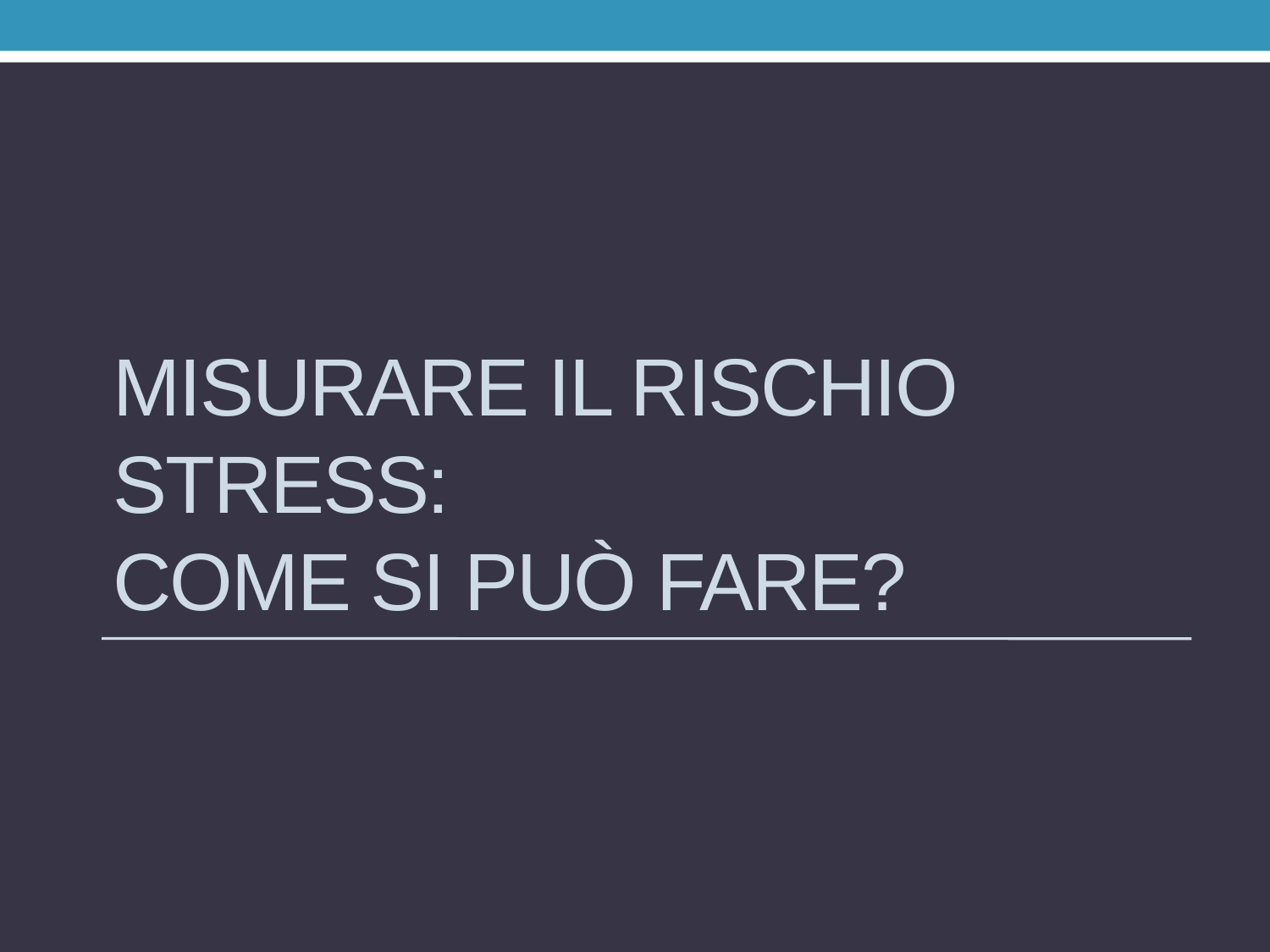

# Misurare il rischio stress: come si può fare?